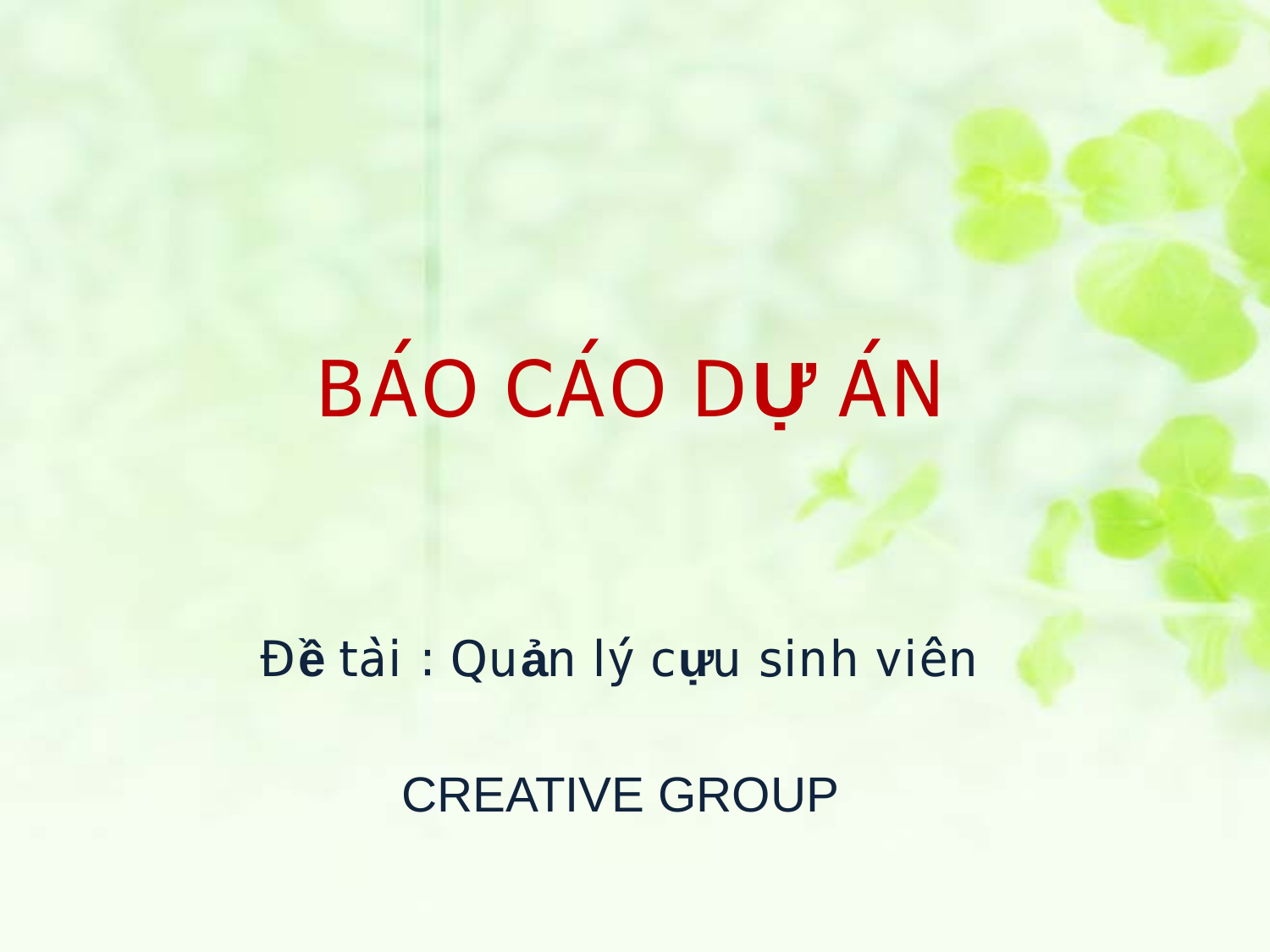

# BÁO CÁO DỰ ÁN
 Đề tài : Quản lý cựu sinh viên
 CREATIVE GROUP